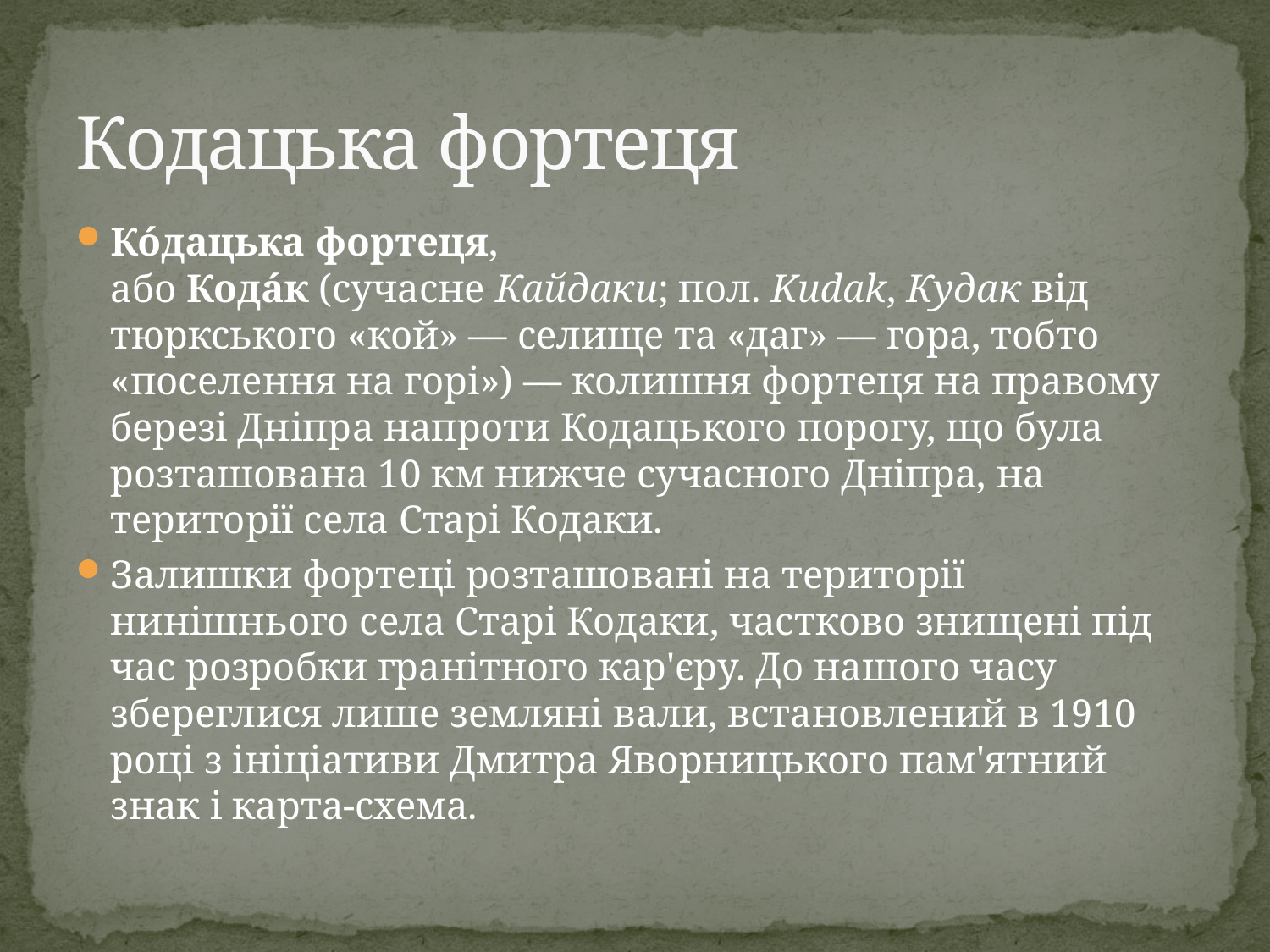

# Кодацька фортеця
Ко́дацька фортеця, або Кода́к (сучасне Кайдаки; пол. Kudak, Кудак від тюркського «кой» — селище та «даг» — гора, тобто «поселення на горі») — колишня фортеця на правому березі Дніпра напроти Кодацького порогу, що була розташована 10 км нижче сучасного Дніпра, на території села Старі Кодаки.
Залишки фортеці розташовані на території нинішнього села Старі Кодаки, частково знищені під час розробки гранітного кар'єру. До нашого часу збереглися лише земляні вали, встановлений в 1910 році з ініціативи Дмитра Яворницького пам'ятний знак і карта-схема.